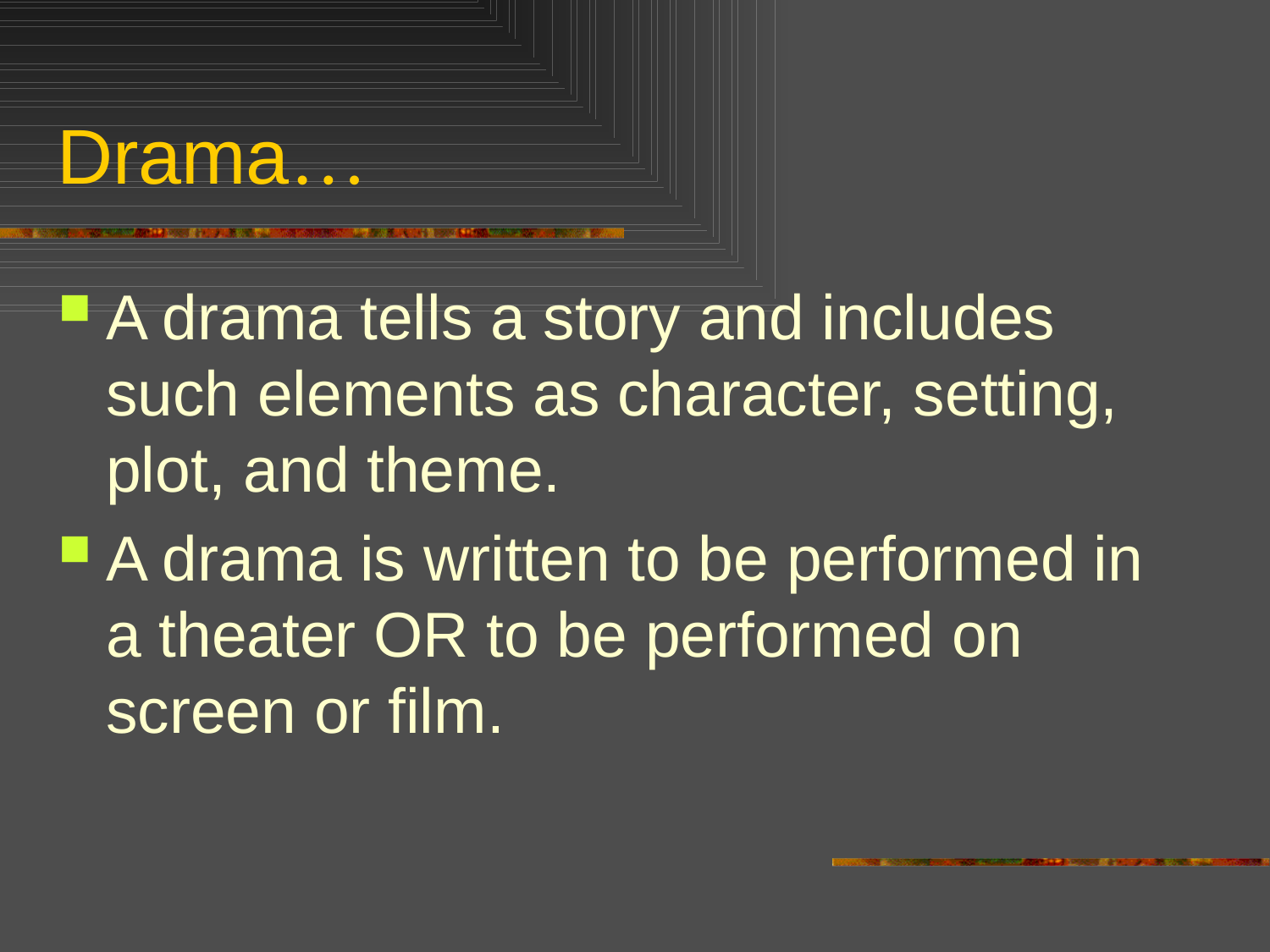

# Drama…
A drama tells a story and includes such elements as character, setting, plot, and theme.
A drama is written to be performed in a theater OR to be performed on screen or film.